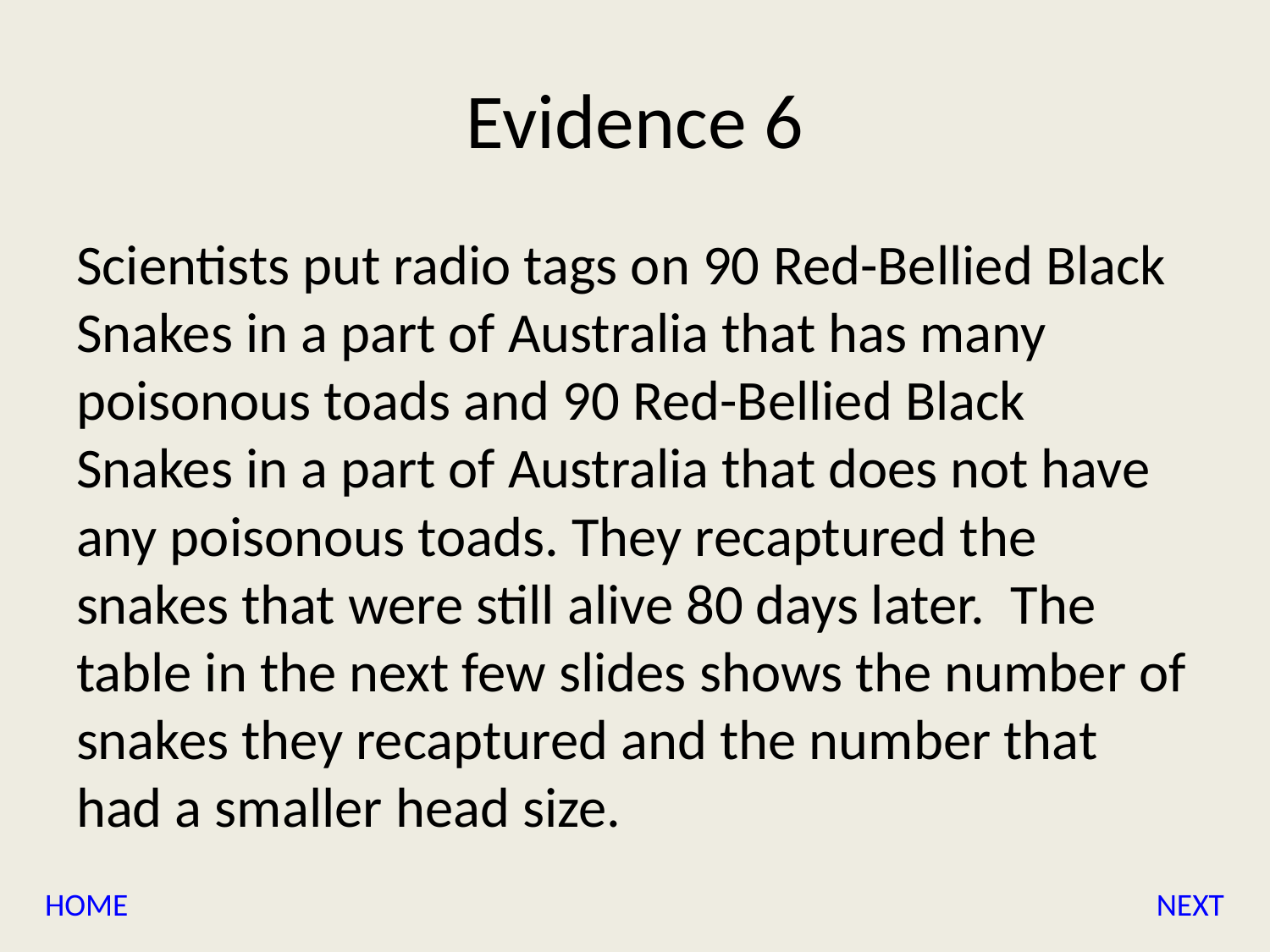

# Evidence 6
Scientists put radio tags on 90 Red-Bellied Black Snakes in a part of Australia that has many poisonous toads and 90 Red-Bellied Black Snakes in a part of Australia that does not have any poisonous toads. They recaptured the snakes that were still alive 80 days later.  The table in the next few slides shows the number of snakes they recaptured and the number that had a smaller head size.

HOME
NEXT